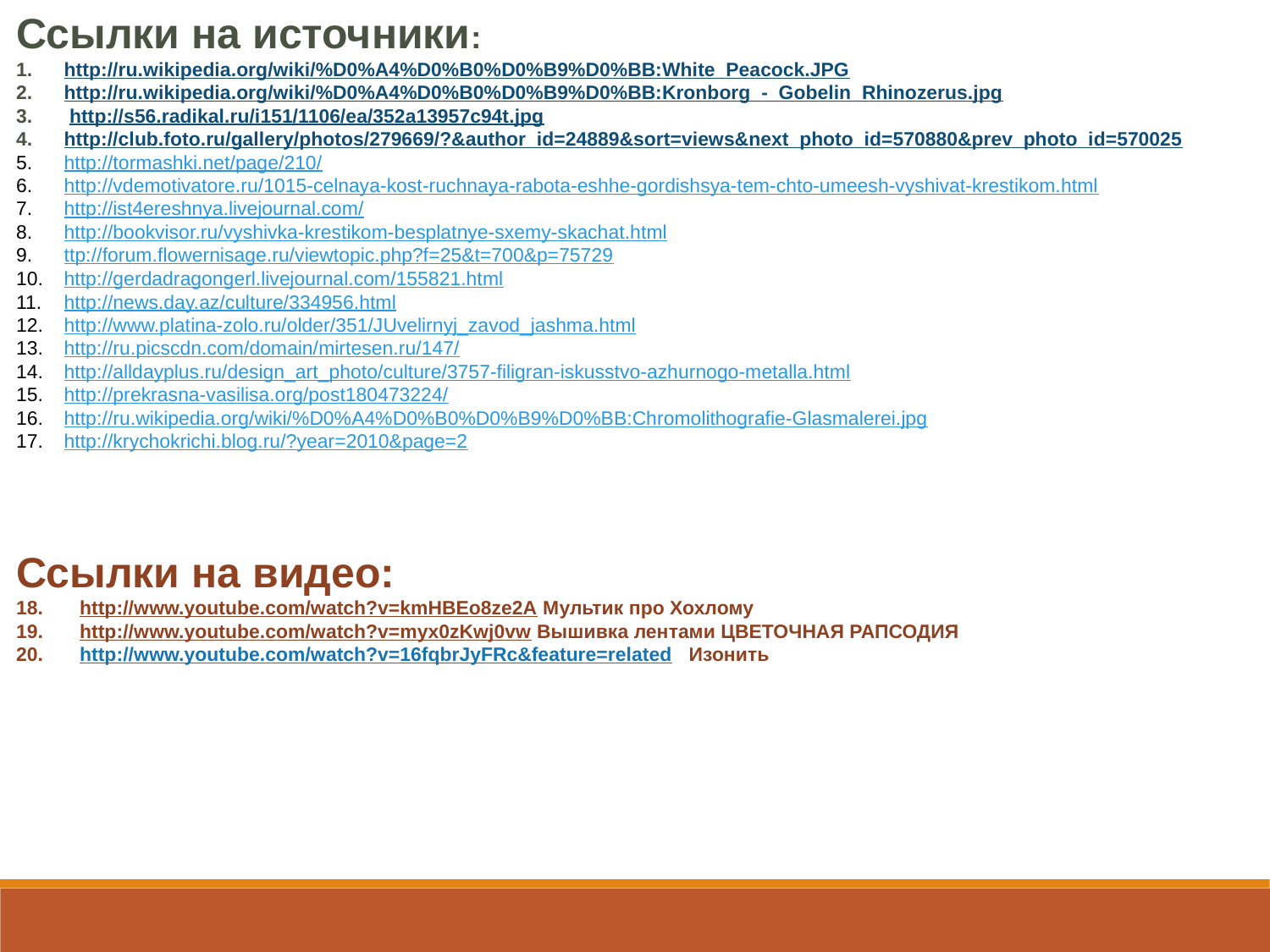

Ссылки на источники:
http://ru.wikipedia.org/wiki/%D0%A4%D0%B0%D0%B9%D0%BB:White_Peacock.JPG
http://ru.wikipedia.org/wiki/%D0%A4%D0%B0%D0%B9%D0%BB:Kronborg_-_Gobelin_Rhinozerus.jpg
 http://s56.radikal.ru/i151/1106/ea/352a13957c94t.jpg
http://club.foto.ru/gallery/photos/279669/?&author_id=24889&sort=views&next_photo_id=570880&prev_photo_id=570025
http://tormashki.net/page/210/
http://vdemotivatore.ru/1015-celnaya-kost-ruchnaya-rabota-eshhe-gordishsya-tem-chto-umeesh-vyshivat-krestikom.html
http://ist4ereshnya.livejournal.com/
http://bookvisor.ru/vyshivka-krestikom-besplatnye-sxemy-skachat.html
ttp://forum.flowernisage.ru/viewtopic.php?f=25&t=700&p=75729
http://gerdadragongerl.livejournal.com/155821.html
http://news.day.az/culture/334956.html
http://www.platina-zolo.ru/older/351/JUvelirnyj_zavod_jashma.html
http://ru.picscdn.com/domain/mirtesen.ru/147/
http://alldayplus.ru/design_art_photo/culture/3757-filigran-iskusstvo-azhurnogo-metalla.html
http://prekrasna-vasilisa.org/post180473224/
http://ru.wikipedia.org/wiki/%D0%A4%D0%B0%D0%B9%D0%BB:Chromolithografie-Glasmalerei.jpg
http://krychokrichi.blog.ru/?year=2010&page=2

Ссылки на видео:
http://www.youtube.com/watch?v=kmHBEo8ze2A Мультик про Хохлому
http://www.youtube.com/watch?v=myx0zKwj0vw Вышивка лентами ЦВЕТОЧНАЯ РАПСОДИЯ
http://www.youtube.com/watch?v=16fqbrJyFRc&feature=related   Изонить